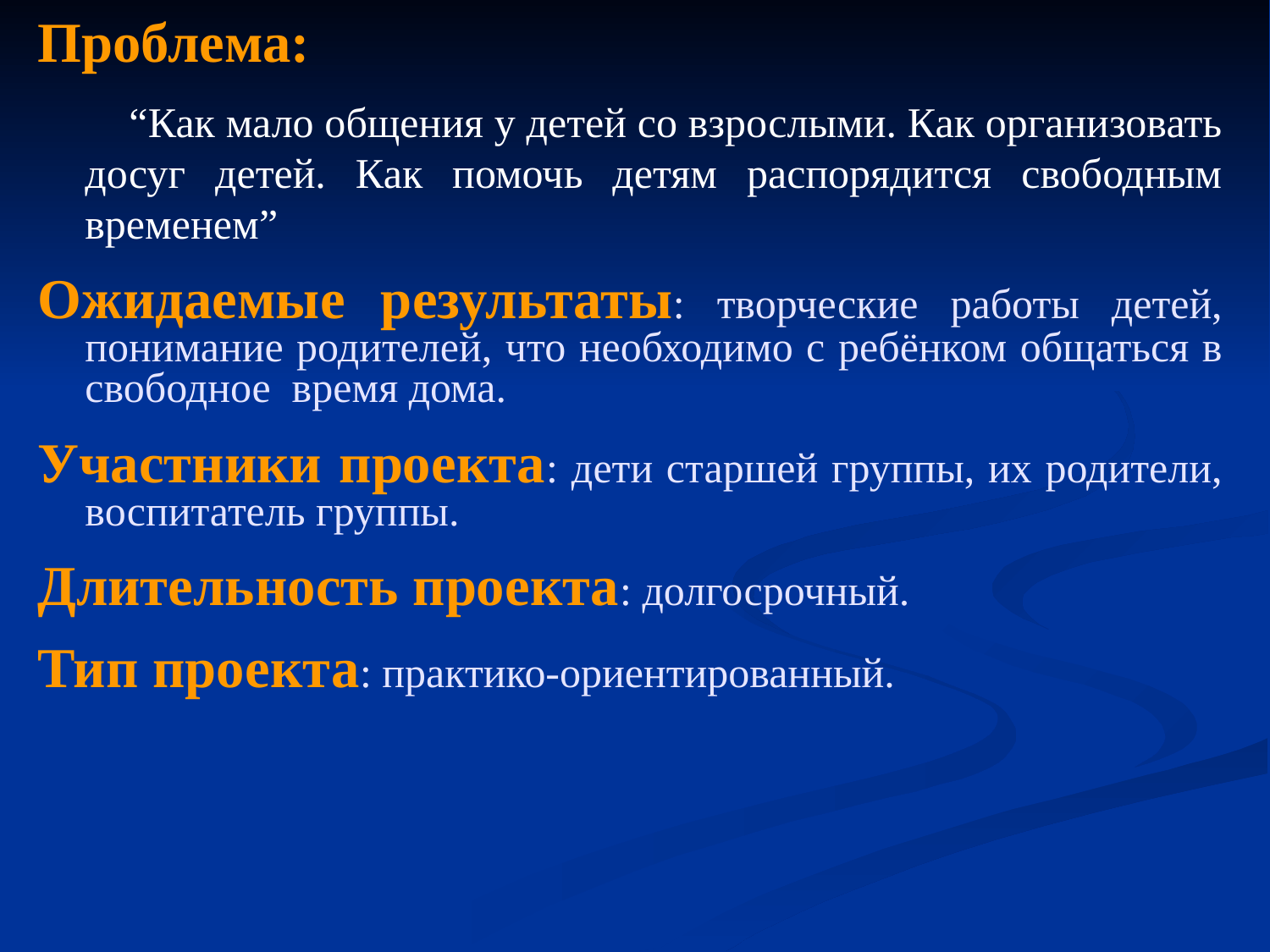

Проблема:
           “Как мало общения у детей со взрослыми. Как организовать досуг детей. Как помочь детям распорядится свободным временем”
Ожидаемые результаты: творческие работы детей, понимание родителей, что необходимо с ребёнком общаться в свободное  время дома.
Участники проекта: дети старшей группы, их родители, воспитатель группы.
Длительность проекта: долгосрочный.
Тип проекта: практико-ориентированный.